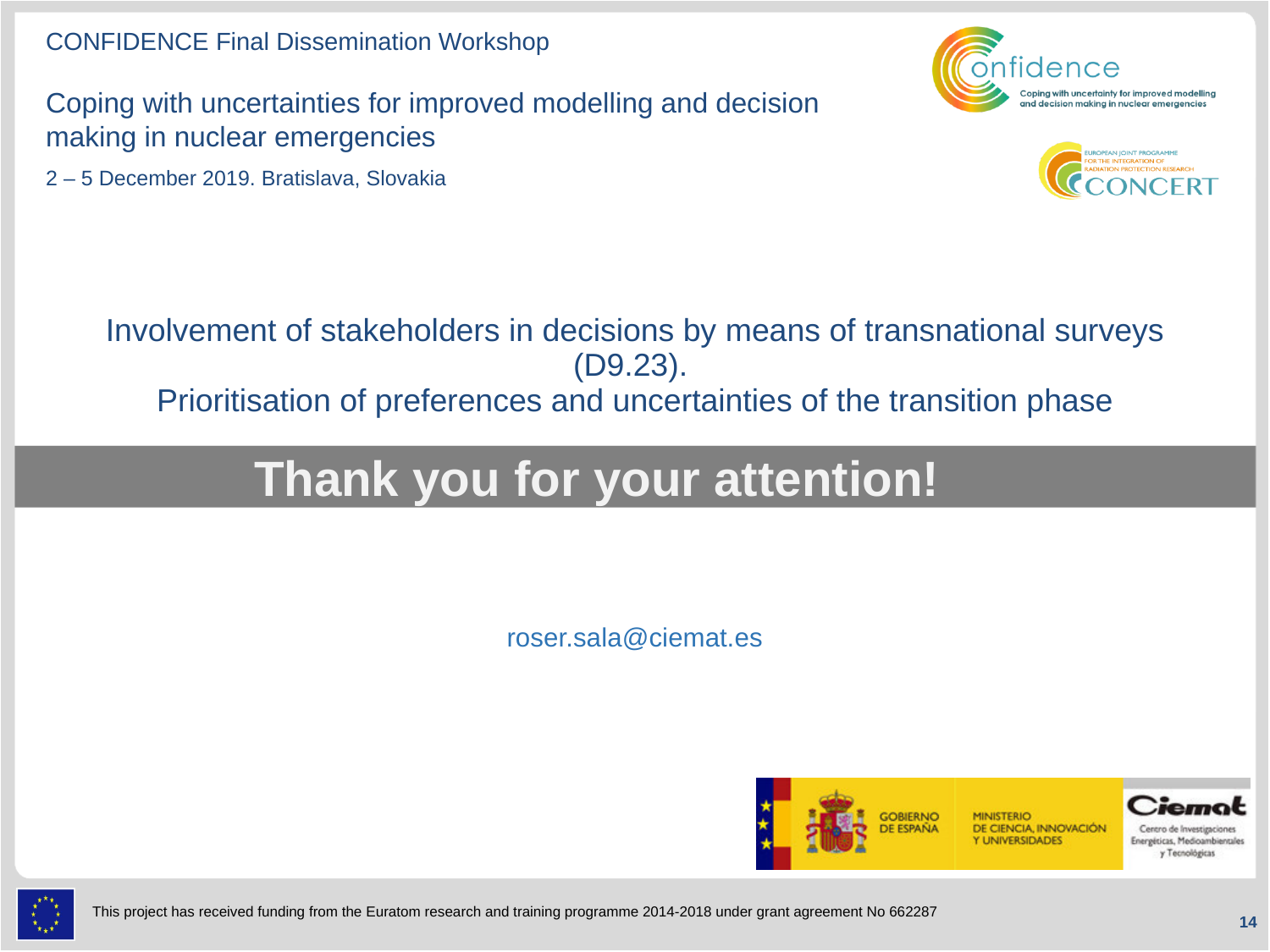

# Involvement of stakeholders in decisions by means of transnational surveys (D9.23). Prioritisation of preferences and uncertainties of the transition phase
roser.sala@ciemat.es
14